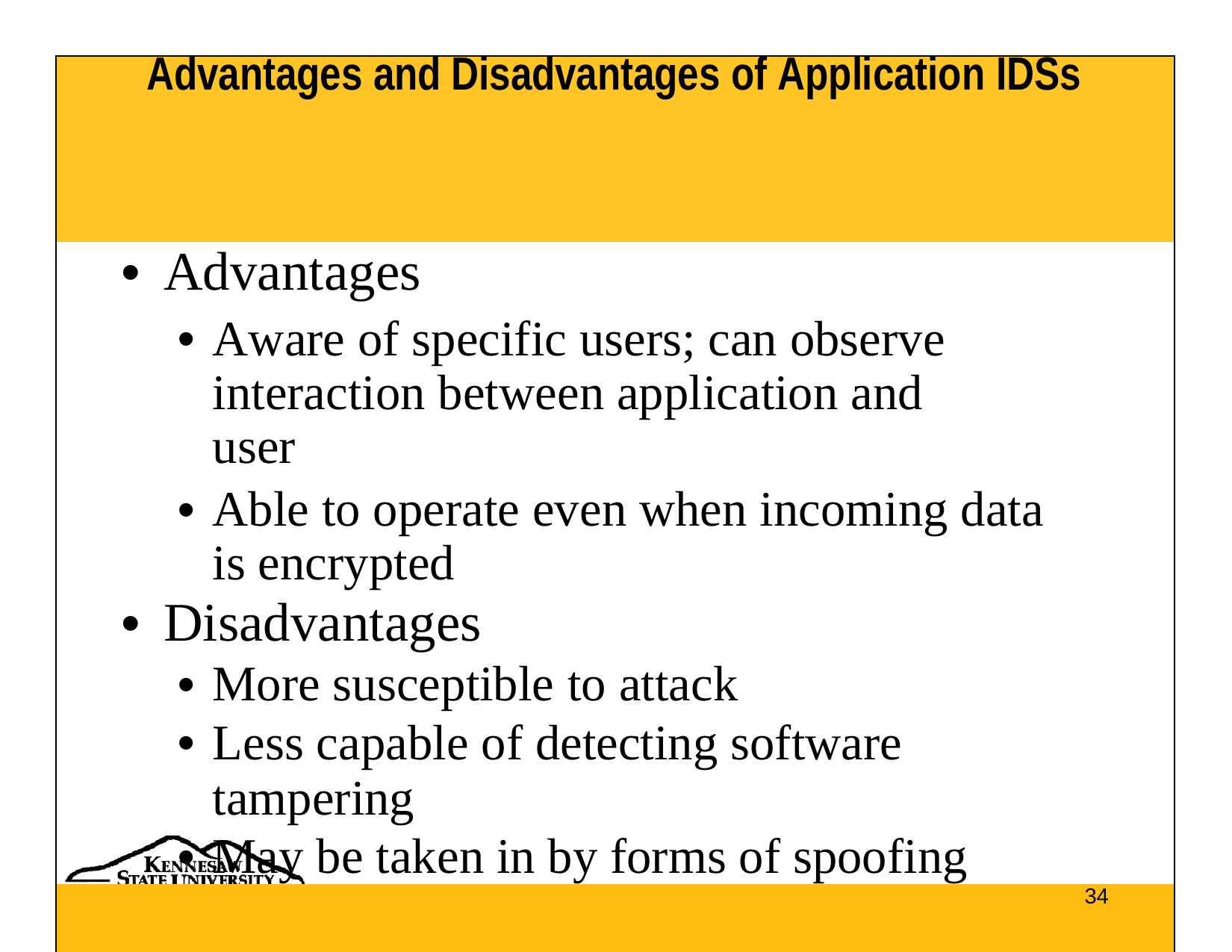

| Advantages and Disadvantages of Application IDSs |
| --- |
| Advantages Aware of specific users; can observe interaction between application and user Able to operate even when incoming data is encrypted Disadvantages More susceptible to attack Less capable of detecting software tampering May be taken in by forms of spoofing |
| 34 |